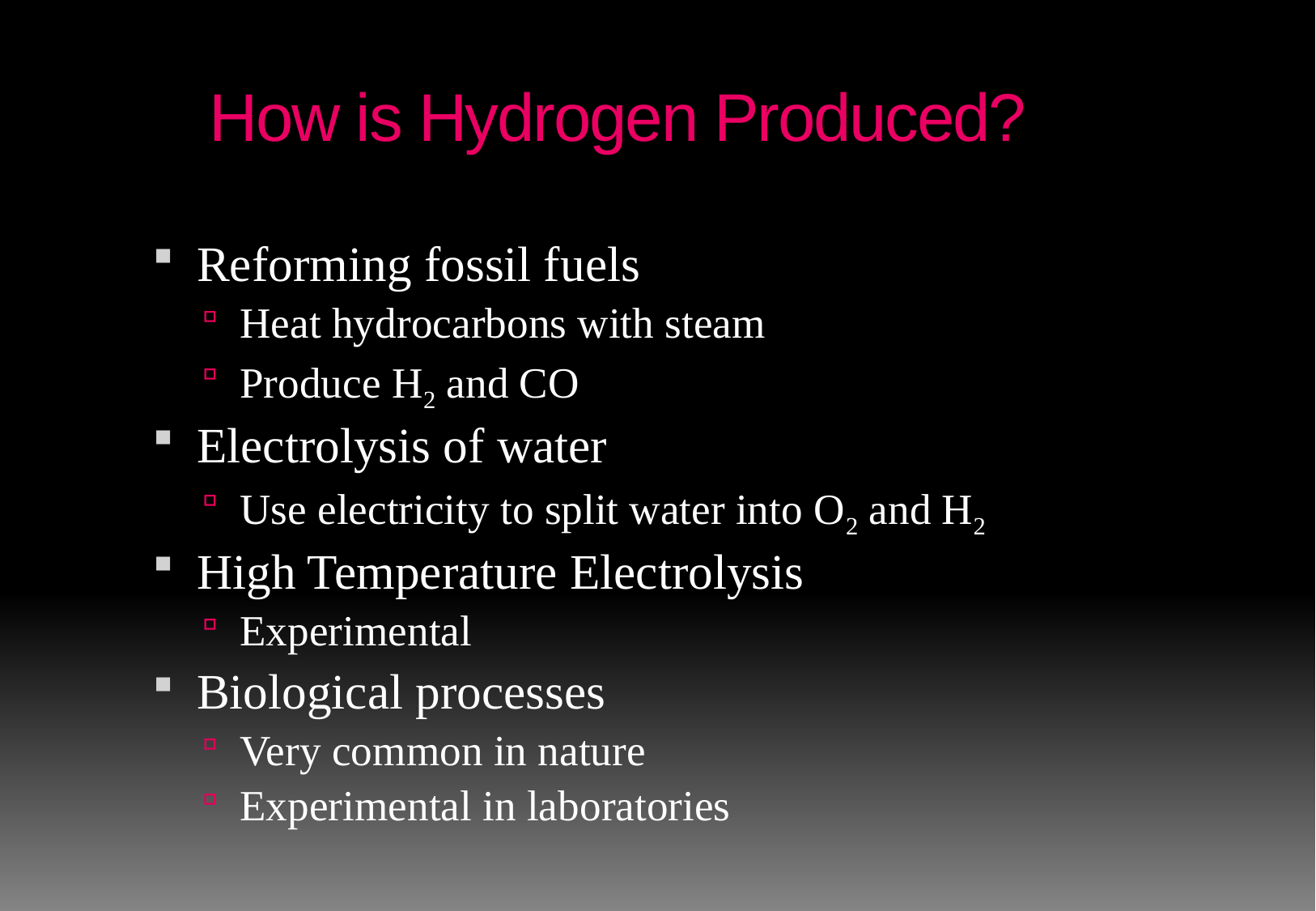

How is Hydrogen Produced?
Reforming fossil fuels
Heat hydrocarbons with steam
Produce H2 and CO
Electrolysis of water
Use electricity to split water into O2 and H2
High Temperature Electrolysis
Experimental
Biological processes
Very common in nature
Experimental in laboratories